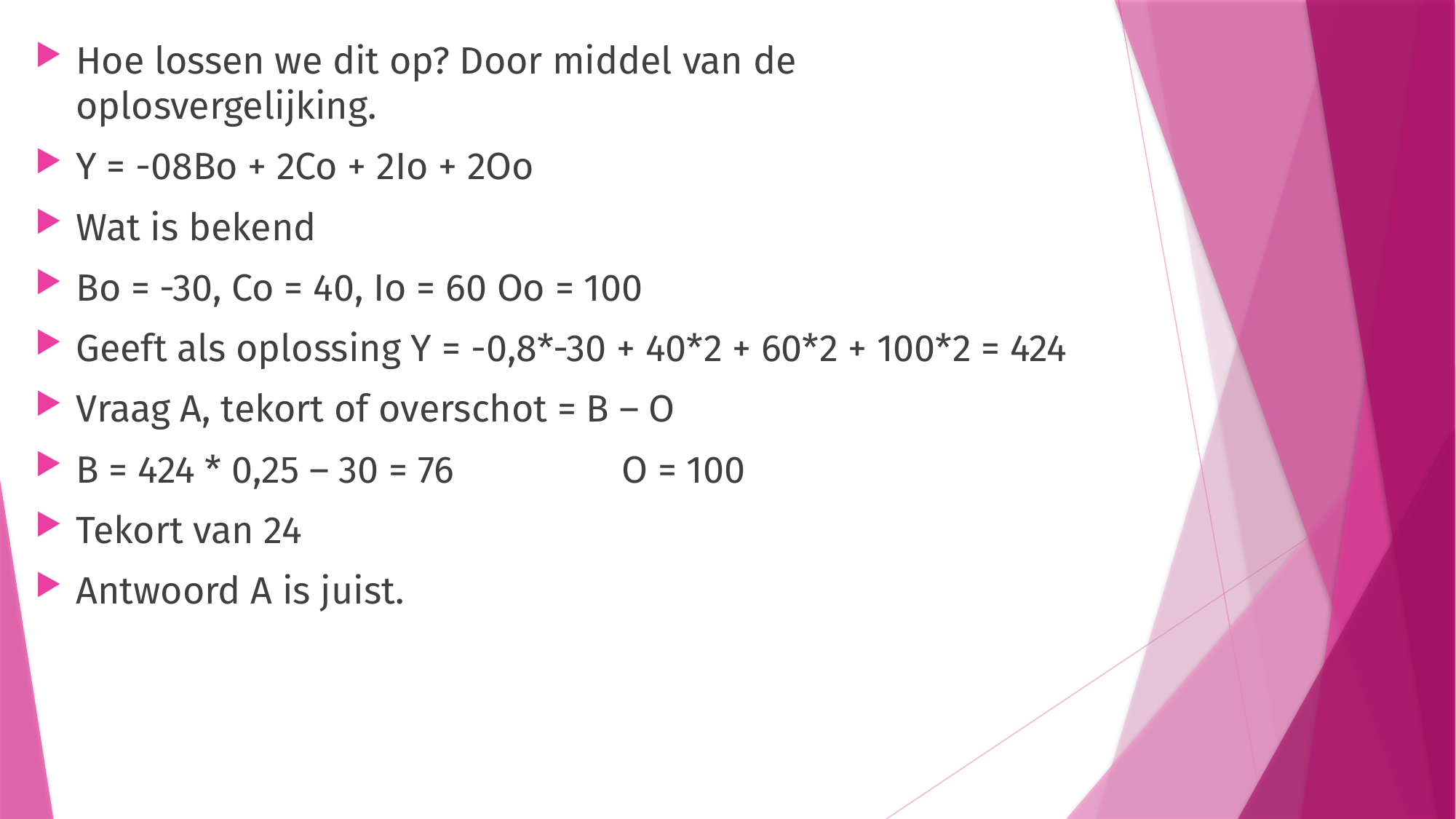

Hoe lossen we dit op? Door middel van de oplosvergelijking.
Y = -08Bo + 2Co + 2Io + 2Oo
Wat is bekend
Bo = -30, Co = 40, Io = 60 Oo = 100
Geeft als oplossing Y = -0,8*-30 + 40*2 + 60*2 + 100*2 = 424
Vraag A, tekort of overschot = B – O
B = 424 * 0,25 – 30 = 76		O = 100
Tekort van 24
Antwoord A is juist.